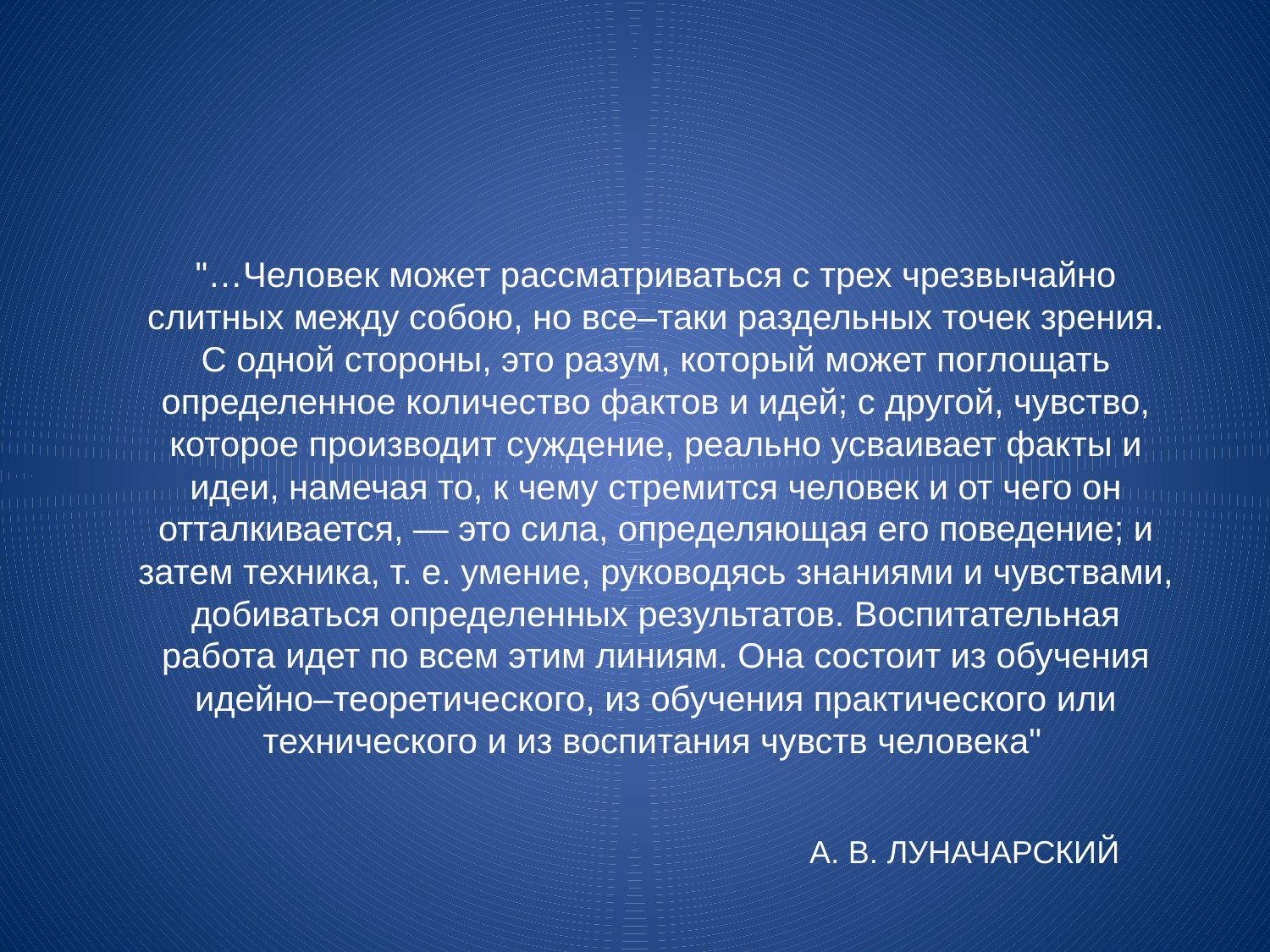

"…Человек может рассматриваться с трех чрезвычайно слитных между собою, но все–таки раздельных точек зрения. С одной стороны, это разум, который может поглощать определенное количество фактов и идей; с другой, чувство, которое производит суждение, реально усваивает факты и идеи, намечая то, к чему стремится человек и от чего он отталкивается, — это сила, определяющая его поведение; и затем техника, т. е. умение, руководясь знаниями и чувствами, добиваться определенных результатов. Воспитательная работа идет по всем этим линиям. Она состоит из обучения идейно–теоретического, из обучения практического или технического и из воспитания чувств человека"
А. В. ЛУНАЧАРСКИЙ